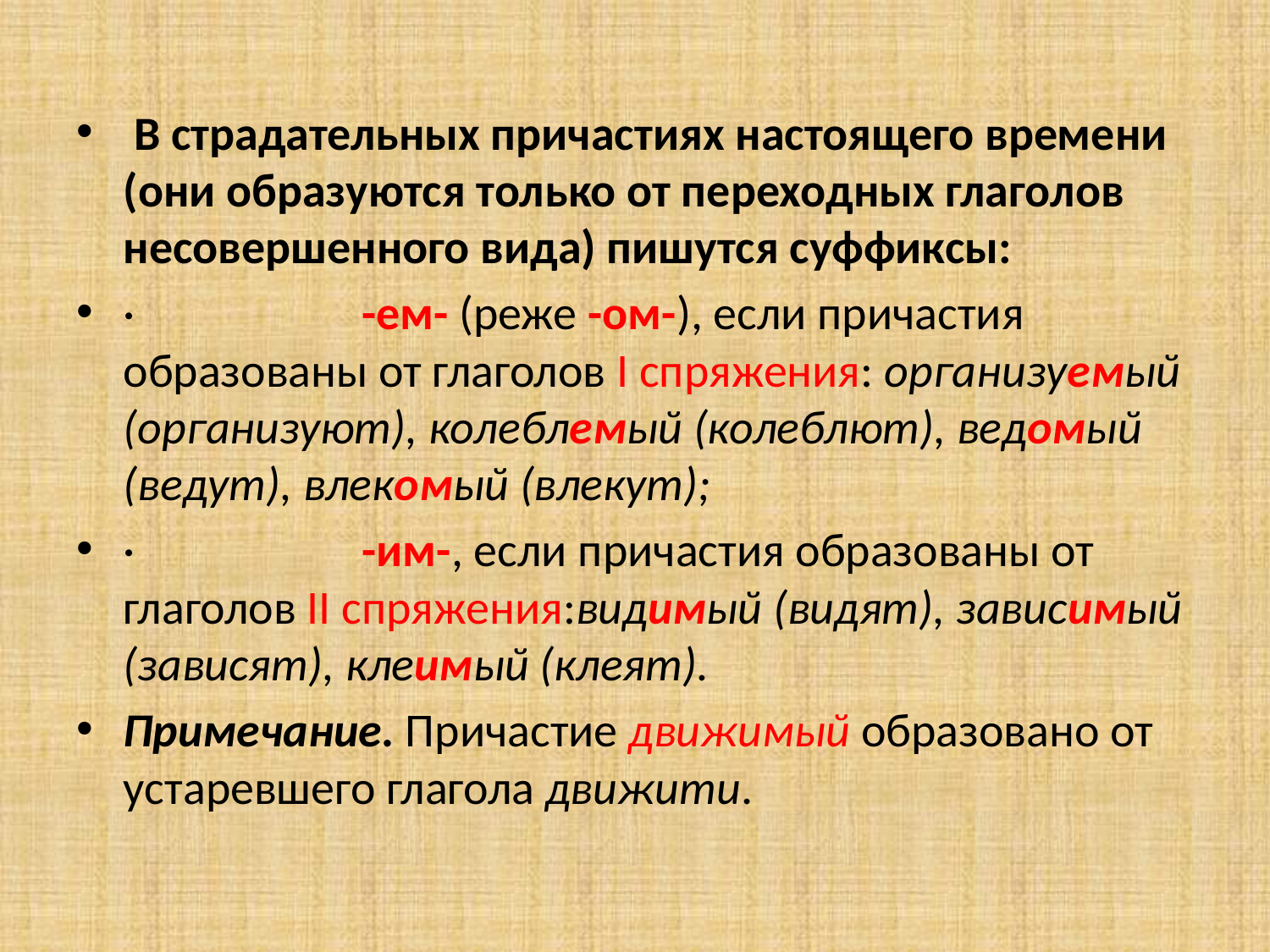

#
 В страдательных причастиях настоящего времени (они образуются только от переходных глаголов несовершенного вида) пишутся суффиксы:
·                     -ем- (реже -ом-), если причастия образованы от глаголов I спряжения: организуемый (организуют), колеблемый (колеблют), ведомый (ведут), влекомый (влекут);
·                     -им-, если причастия образованы от глаголов II спряжения:видимый (видят), зависимый (зависят), клеимый (клеят).
Примечание. Причастие движимый образовано от устаревшего глагола движити.